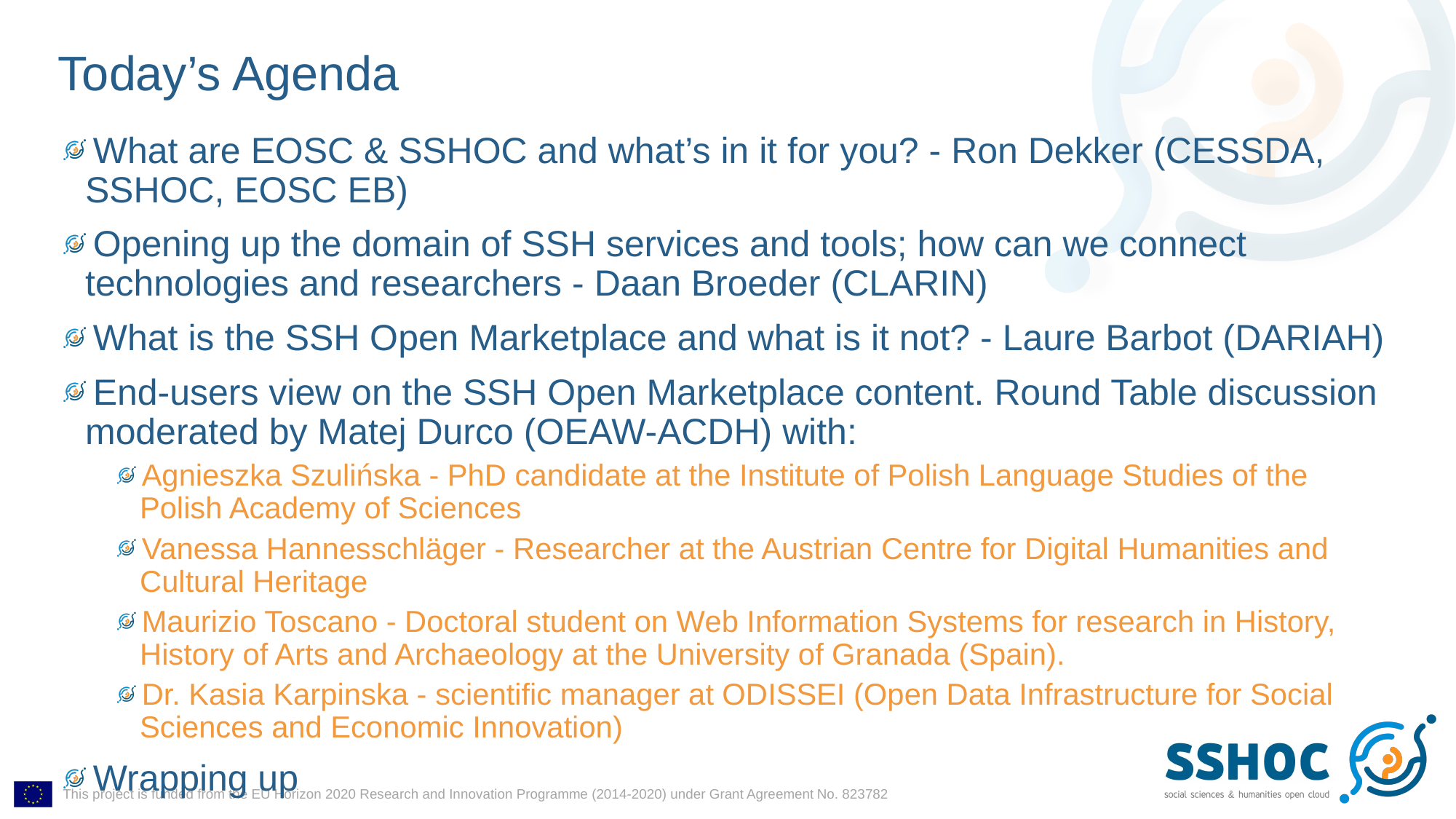

# Today’s Agenda
What are EOSC & SSHOC and what’s in it for you? - Ron Dekker (CESSDA, SSHOC, EOSC EB)
Opening up the domain of SSH services and tools; how can we connect technologies and researchers - Daan Broeder (CLARIN)
What is the SSH Open Marketplace and what is it not? - Laure Barbot (DARIAH)
End-users view on the SSH Open Marketplace content. Round Table discussion moderated by Matej Durco (OEAW-ACDH) with:
Agnieszka Szulińska - PhD candidate at the Institute of Polish Language Studies of the Polish Academy of Sciences
Vanessa Hannesschläger - Researcher at the Austrian Centre for Digital Humanities and Cultural Heritage
Maurizio Toscano - Doctoral student on Web Information Systems for research in History, History of Arts and Archaeology at the University of Granada (Spain).
Dr. Kasia Karpinska - scientific manager at ODISSEI (Open Data Infrastructure for Social Sciences and Economic Innovation)
Wrapping up